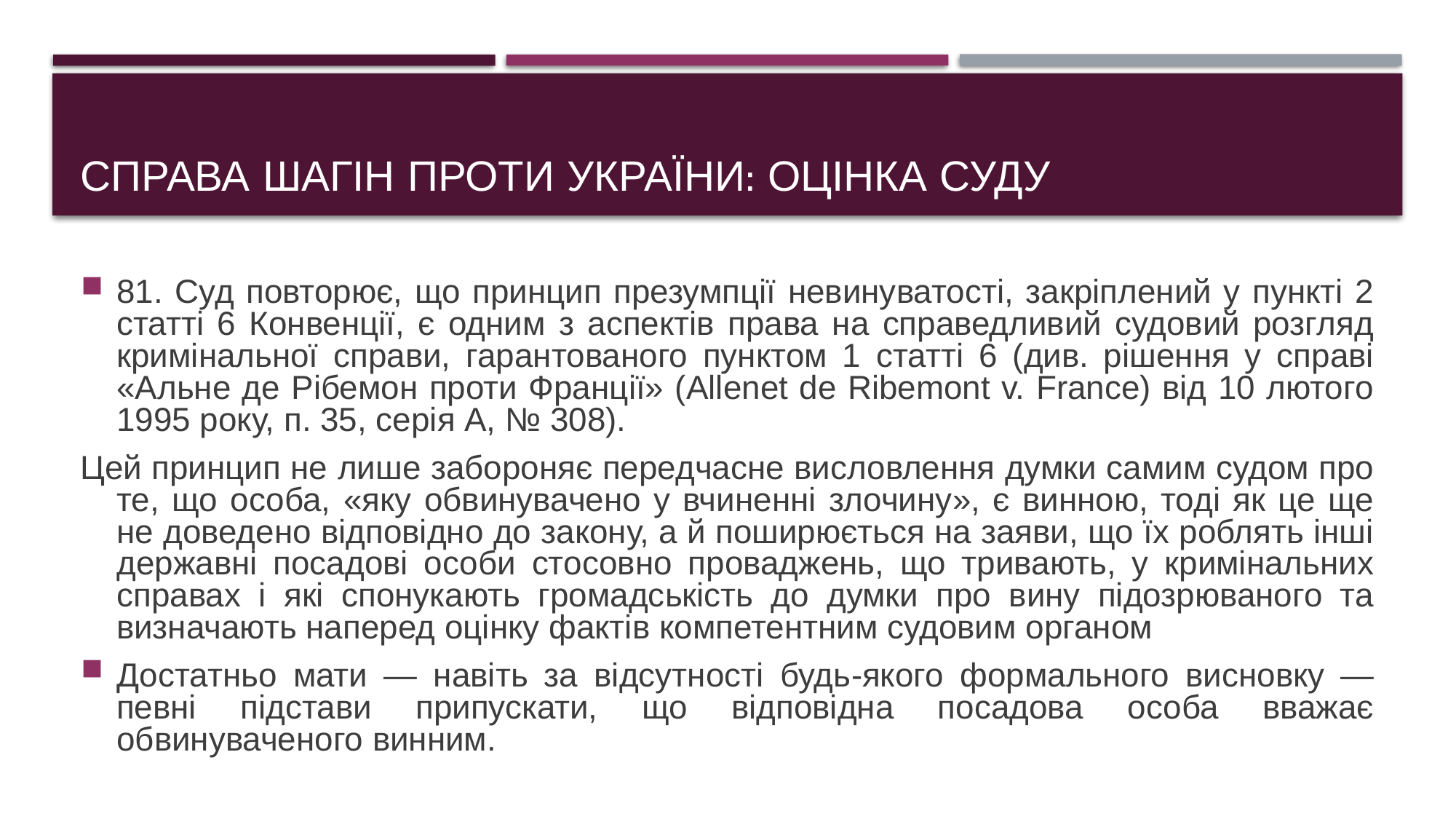

# Справа Шагін проти України: оцінка Суду
81. Суд повторює, що принцип презумпції невинуватості, закріплений у пункті 2 статті 6 Конвенції, є одним з аспектів права на справедливий судовий розгляд кримінальної справи, гарантованого пунктом 1 статті 6 (див. рішення у справі «Альне де Рібемон проти Франції» (Allenet de Ribemont v. France) від 10 лютого 1995 року, п. 35, серія А, № 308).
Цей принцип не лише забороняє передчасне висловлення думки самим судом про те, що особа, «яку обвинувачено у вчиненні злочину», є винною, тоді як це ще не доведено відповідно до закону, а й поширюється на заяви, що їх роблять інші державні посадові особи стосовно проваджень, що тривають, у кримінальних справах і які спонукають громадськість до думки про вину підозрюваного та визначають наперед оцінку фактів компетентним судовим органом
Достатньо мати — навіть за відсутності будь­-якого формального висновку — певні підстави припускати, що відповідна посадова особа вважає обвинуваченого винним.